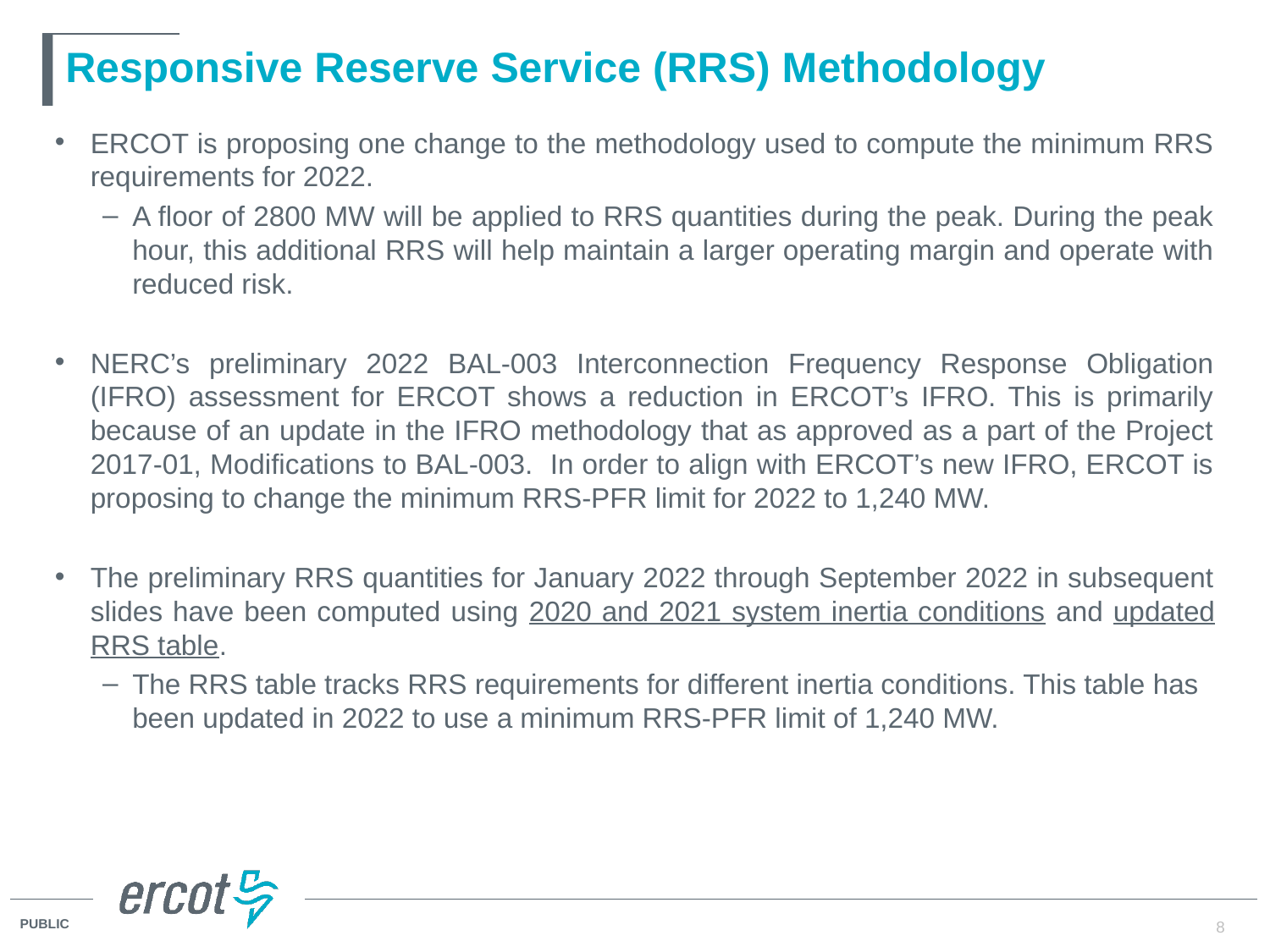

# Responsive Reserve Service (RRS) Methodology
ERCOT is proposing one change to the methodology used to compute the minimum RRS requirements for 2022.
A floor of 2800 MW will be applied to RRS quantities during the peak. During the peak hour, this additional RRS will help maintain a larger operating margin and operate with reduced risk.

NERC’s preliminary 2022 BAL-003 Interconnection Frequency Response Obligation (IFRO) assessment for ERCOT shows a reduction in ERCOT’s IFRO. This is primarily because of an update in the IFRO methodology that as approved as a part of the Project 2017-01, Modifications to BAL-003.  In order to align with ERCOT’s new IFRO, ERCOT is proposing to change the minimum RRS-PFR limit for 2022 to 1,240 MW.

The preliminary RRS quantities for January 2022 through September 2022 in subsequent slides have been computed using 2020 and 2021 system inertia conditions and updated RRS table.
The RRS table tracks RRS requirements for different inertia conditions. This table has been updated in 2022 to use a minimum RRS-PFR limit of 1,240 MW.